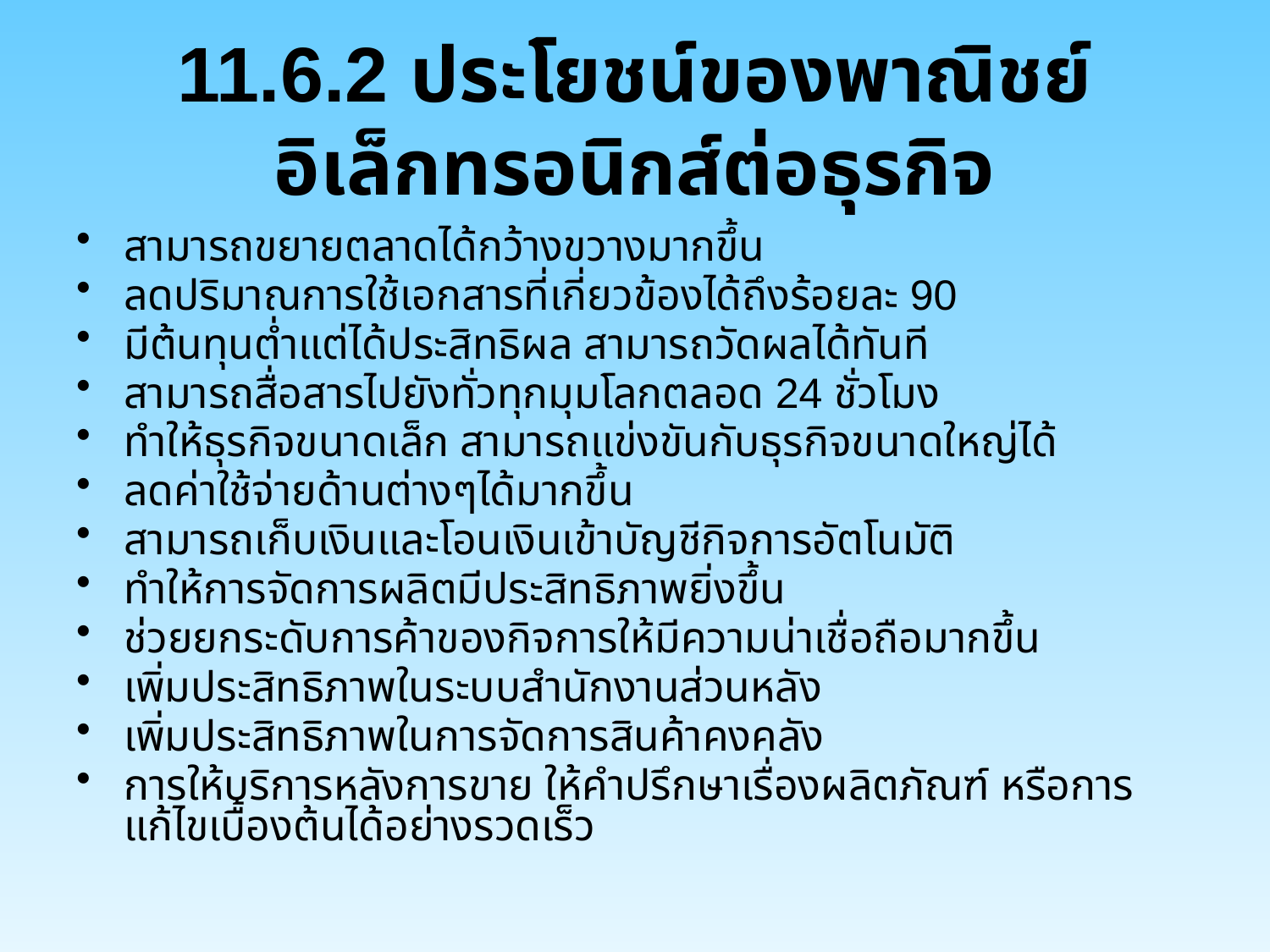

# 11.6.2 ประโยชน์ของพาณิชย์อิเล็กทรอนิกส์ต่อธุรกิจ
สามารถขยายตลาดได้กว้างขวางมากขึ้น
ลดปริมาณการใช้เอกสารที่เกี่ยวข้องได้ถึงร้อยละ 90
มีต้นทุนต่ำแต่ได้ประสิทธิผล สามารถวัดผลได้ทันที
สามารถสื่อสารไปยังทั่วทุกมุมโลกตลอด 24 ชั่วโมง
ทำให้ธุรกิจขนาดเล็ก สามารถแข่งขันกับธุรกิจขนาดใหญ่ได้
ลดค่าใช้จ่ายด้านต่างๆได้มากขึ้น
สามารถเก็บเงินและโอนเงินเข้าบัญชีกิจการอัตโนมัติ
ทำให้การจัดการผลิตมีประสิทธิภาพยิ่งขึ้น
ช่วยยกระดับการค้าของกิจการให้มีความน่าเชื่อถือมากขึ้น
เพิ่มประสิทธิภาพในระบบสำนักงานส่วนหลัง
เพิ่มประสิทธิภาพในการจัดการสินค้าคงคลัง
การให้บริการหลังการขาย ให้คำปรึกษาเรื่องผลิตภัณฑ์ หรือการแก้ไขเบื้องต้นได้อย่างรวดเร็ว